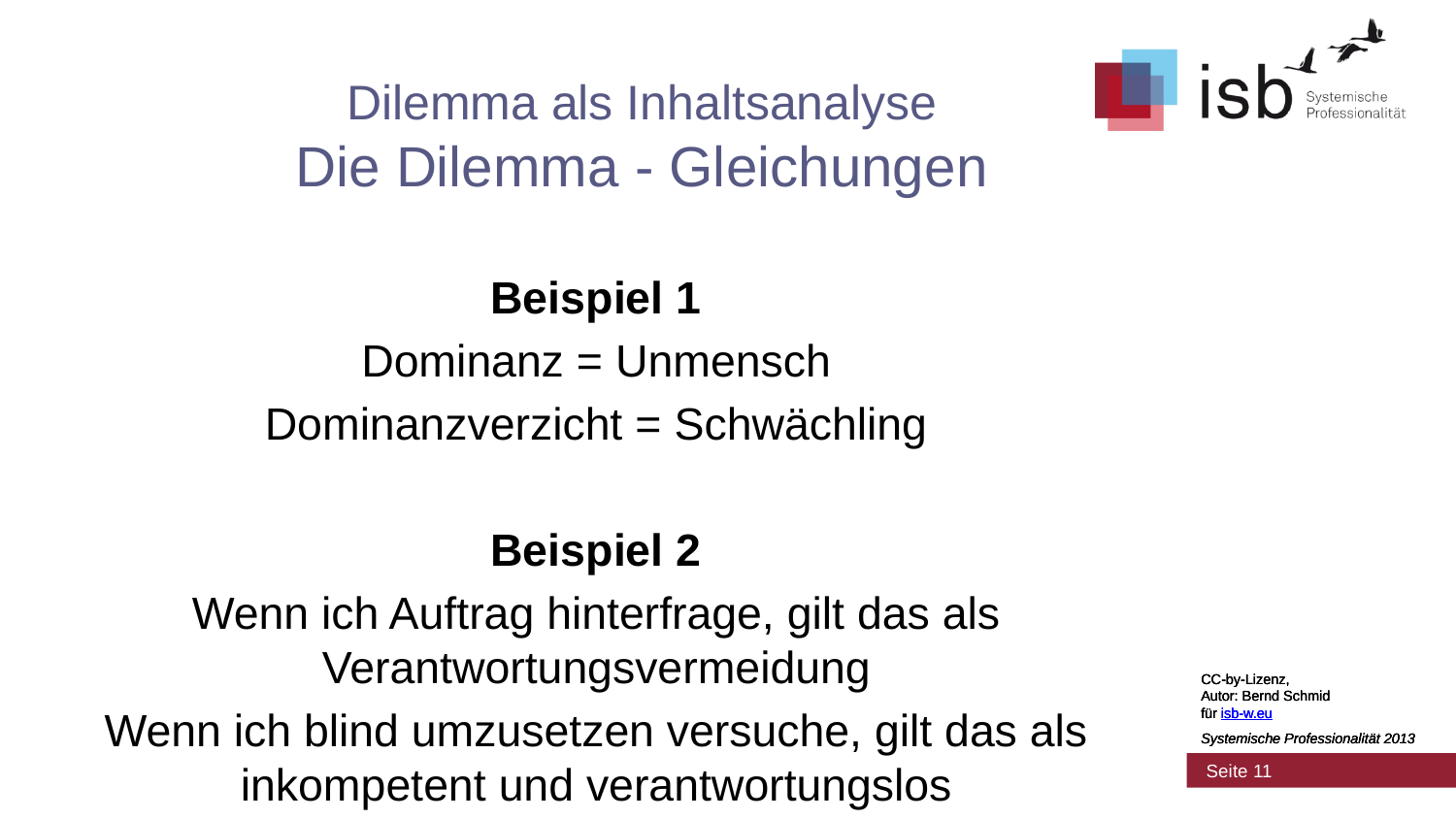

# Dilemma als Inhaltsanalyse Die Dilemma - Gleichungen
Beispiel 1
Dominanz = Unmensch
Dominanzverzicht = Schwächling

Beispiel 2
Wenn ich Auftrag hinterfrage, gilt das als Verantwortungsvermeidung
Wenn ich blind umzusetzen versuche, gilt das als inkompetent und verantwortungslos

CC-by-Lizenz,
Autor: Bernd Schmid
für isb-w.eu
Systemische Professionalität 2013

CC-by-Lizenz,
Autor: Bernd Schmid
für isb-w.eu
Systemische Professionalität 2013
 Seite 11